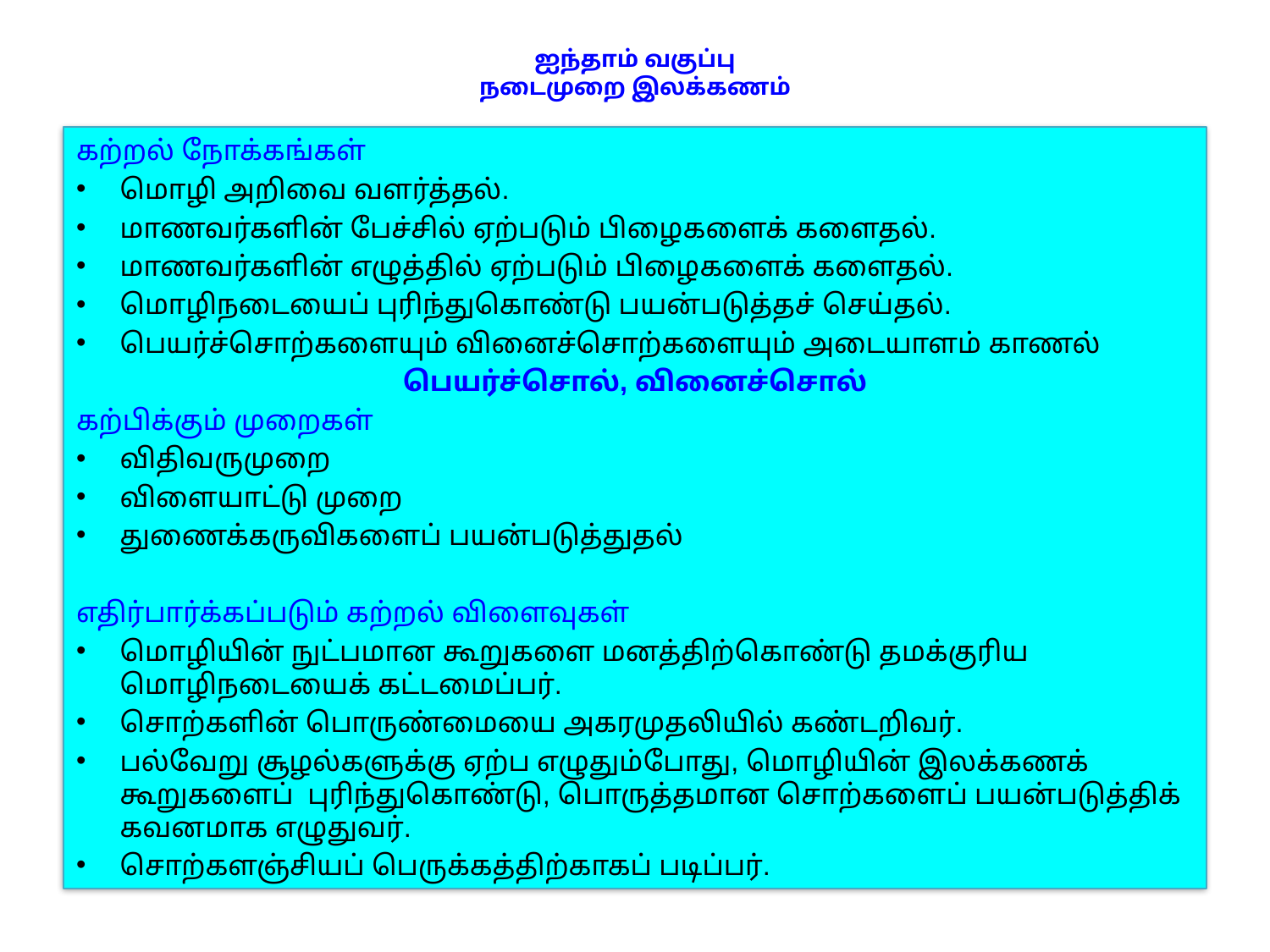

# ஐந்தாம் வகுப்பு நடைமுறை இலக்கணம்
கற்றல் நோக்கங்கள்
மொழி அறிவை வளர்த்தல்.
மாணவர்களின் பேச்சில் ஏற்படும் பிழைகளைக் களைதல்.
மாணவர்களின் எழுத்தில் ஏற்படும் பிழைகளைக் களைதல்.
மொழிநடையைப் புரிந்துகொண்டு பயன்படுத்தச் செய்தல்.
பெயர்ச்சொற்களையும் வினைச்சொற்களையும் அடையாளம் காணல்
பெயர்ச்சொல், வினைச்சொல்
கற்பிக்கும் முறைகள்
விதிவருமுறை
விளையாட்டு முறை
துணைக்கருவிகளைப் பயன்படுத்துதல்

எதிர்பார்க்கப்படும் கற்றல் விளைவுகள்
மொழியின் நுட்பமான கூறுகளை மனத்திற்கொண்டு தமக்குரிய மொழிநடையைக் கட்டமைப்பர்.
சொற்களின் பொருண்மையை அகரமுதலியில் கண்டறிவர்.
பல்வேறு சூழல்களுக்கு ஏற்ப எழுதும்போது, மொழியின் இலக்கணக் கூறுகளைப்  புரிந்துகொண்டு, பொருத்தமான சொற்களைப் பயன்படுத்திக் கவனமாக எழுதுவர்.
சொற்களஞ்சியப் பெருக்கத்திற்காகப் படிப்பர்.